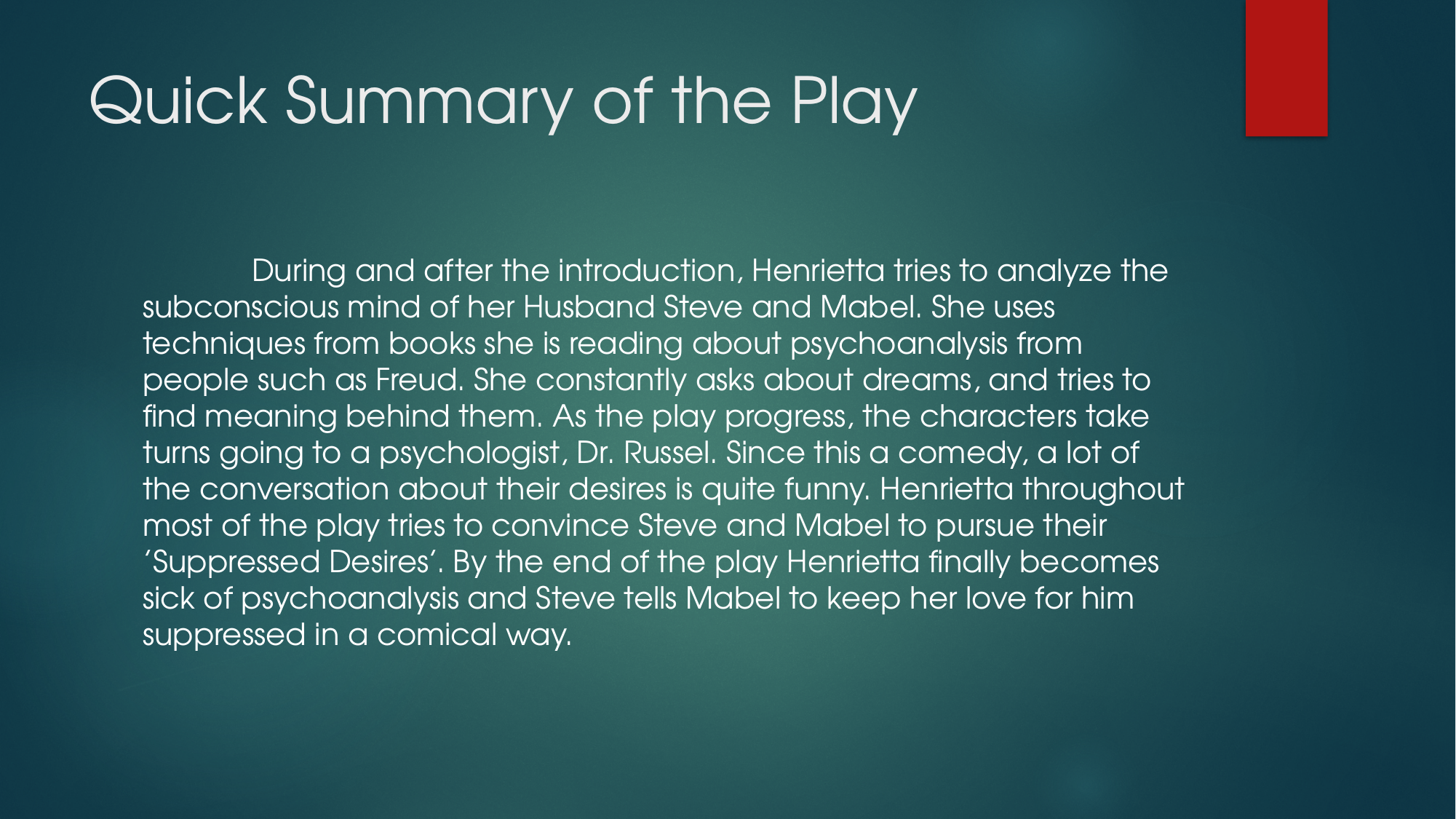

# Quick Summary of the Play
	During and after the introduction, Henrietta tries to analyze the subconscious mind of her Husband Steve and Mabel. She uses techniques from books she is reading about psychoanalysis from people such as Freud. She constantly asks about dreams, and tries to find meaning behind them. As the play progress, the characters take turns going to a psychologist, Dr. Russel. Since this a comedy, a lot of the conversation about their desires is quite funny. Henrietta throughout most of the play tries to convince Steve and Mabel to pursue their ’Suppressed Desires’. By the end of the play Henrietta finally becomes sick of psychoanalysis and Steve tells Mabel to keep her love for him suppressed in a comical way.